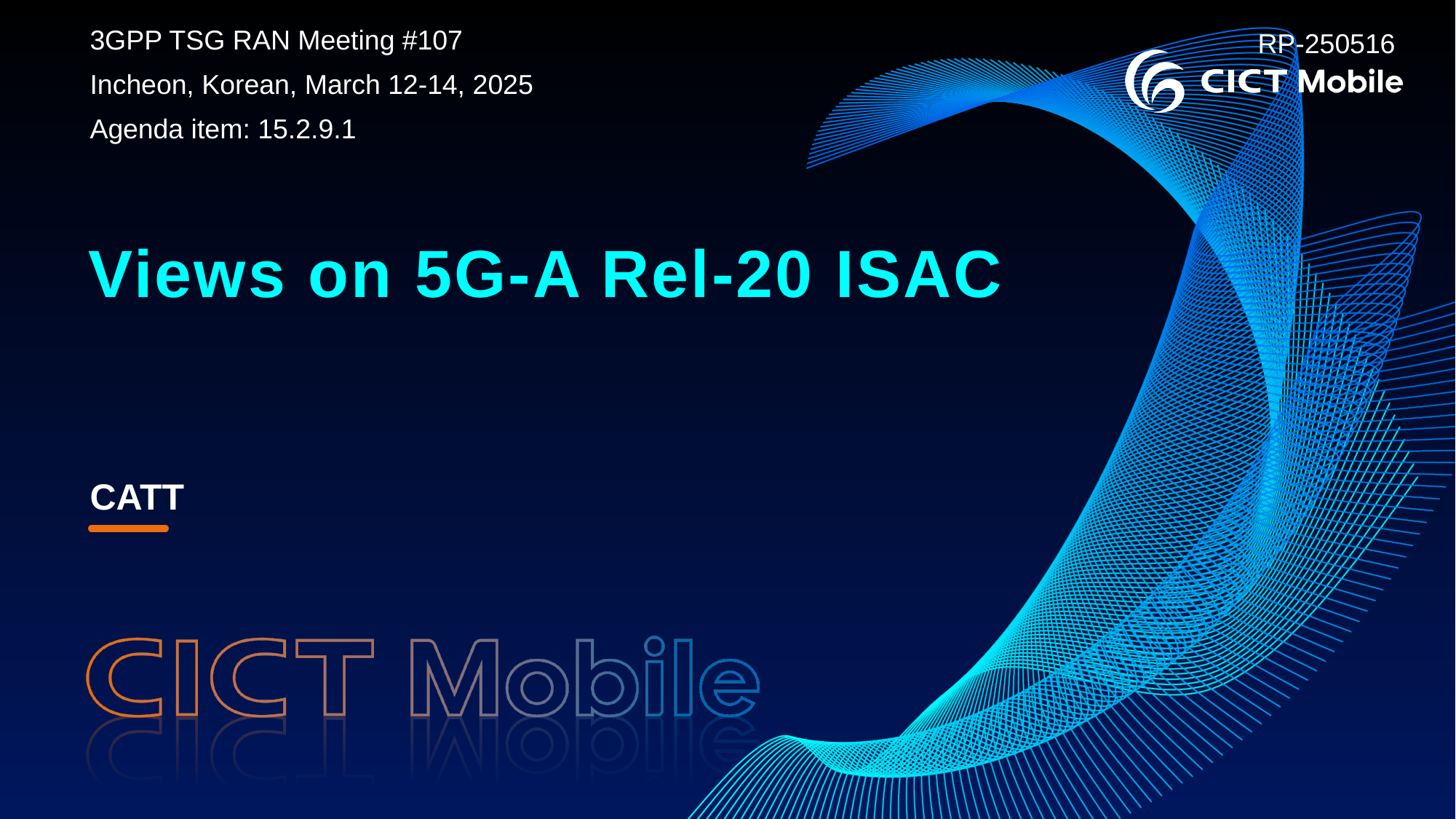

3GPP TSG RAN Meeting #107
Incheon, Korean, March 12-14, 2025
Agenda item: 15.2.9.1
RP-250516
# Views on 5G-A Rel-20 ISAC
CATT